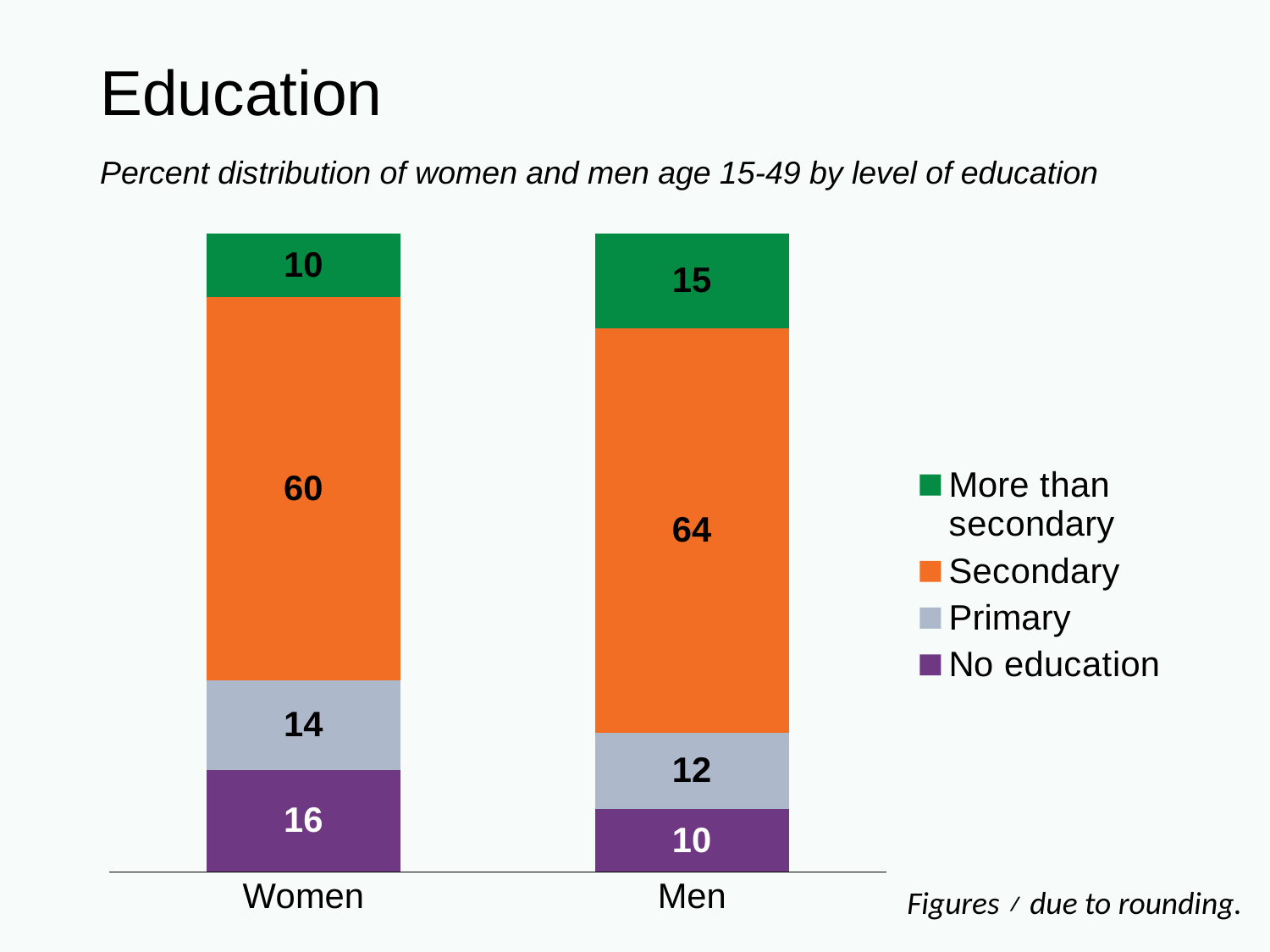

# Education
Percent distribution of women and men age 15-49 by level of education

### Chart

| Category | No education | Primary | Secondary | More than secondary |
|---|---|---|---|---|
| Women | 16.0 | 14.0 | 60.0 | 10.0 |
| Men | 10.0 | 12.0 | 64.0 | 15.0 |
Figures ≠ due to rounding.